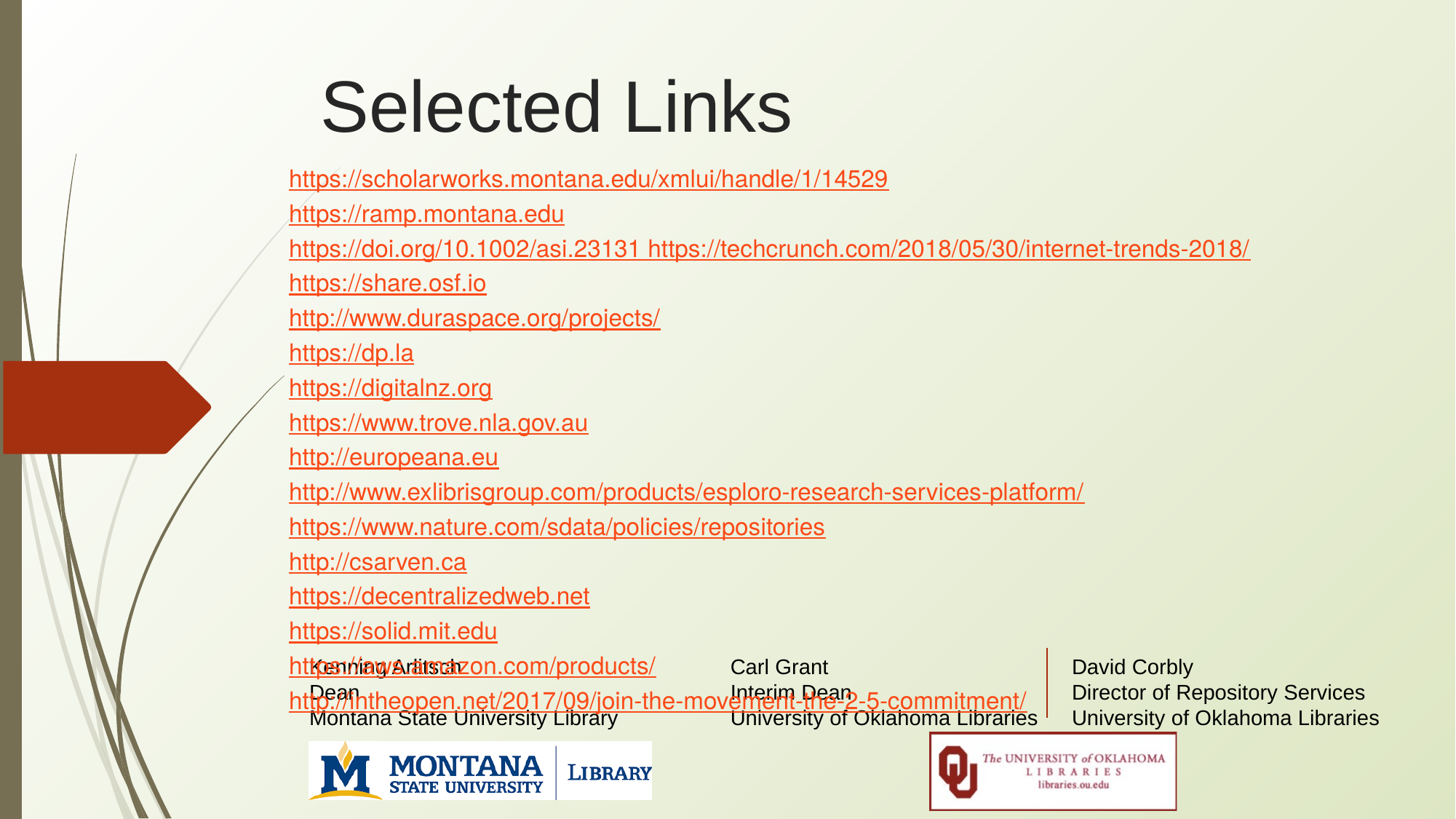

Selected Links
https://scholarworks.montana.edu/xmlui/handle/1/14529
https://ramp.montana.edu
https://doi.org/10.1002/asi.23131 https://techcrunch.com/2018/05/30/internet-trends-2018/
https://share.osf.io
http://www.duraspace.org/projects/
https://dp.la
https://digitalnz.org
https://www.trove.nla.gov.au
http://europeana.eu
http://www.exlibrisgroup.com/products/esploro-research-services-platform/
https://www.nature.com/sdata/policies/repositories
http://csarven.ca
https://decentralizedweb.net
https://solid.mit.edu
https://aws.amazon.com/products/
http://intheopen.net/2017/09/join-the-movement-the-2-5-commitment/

Kenning Arlitsch
Dean
Montana State University Library
Carl Grant
Interim Dean
University of Oklahoma Libraries
David Corbly
Director of Repository Services
University of Oklahoma Libraries